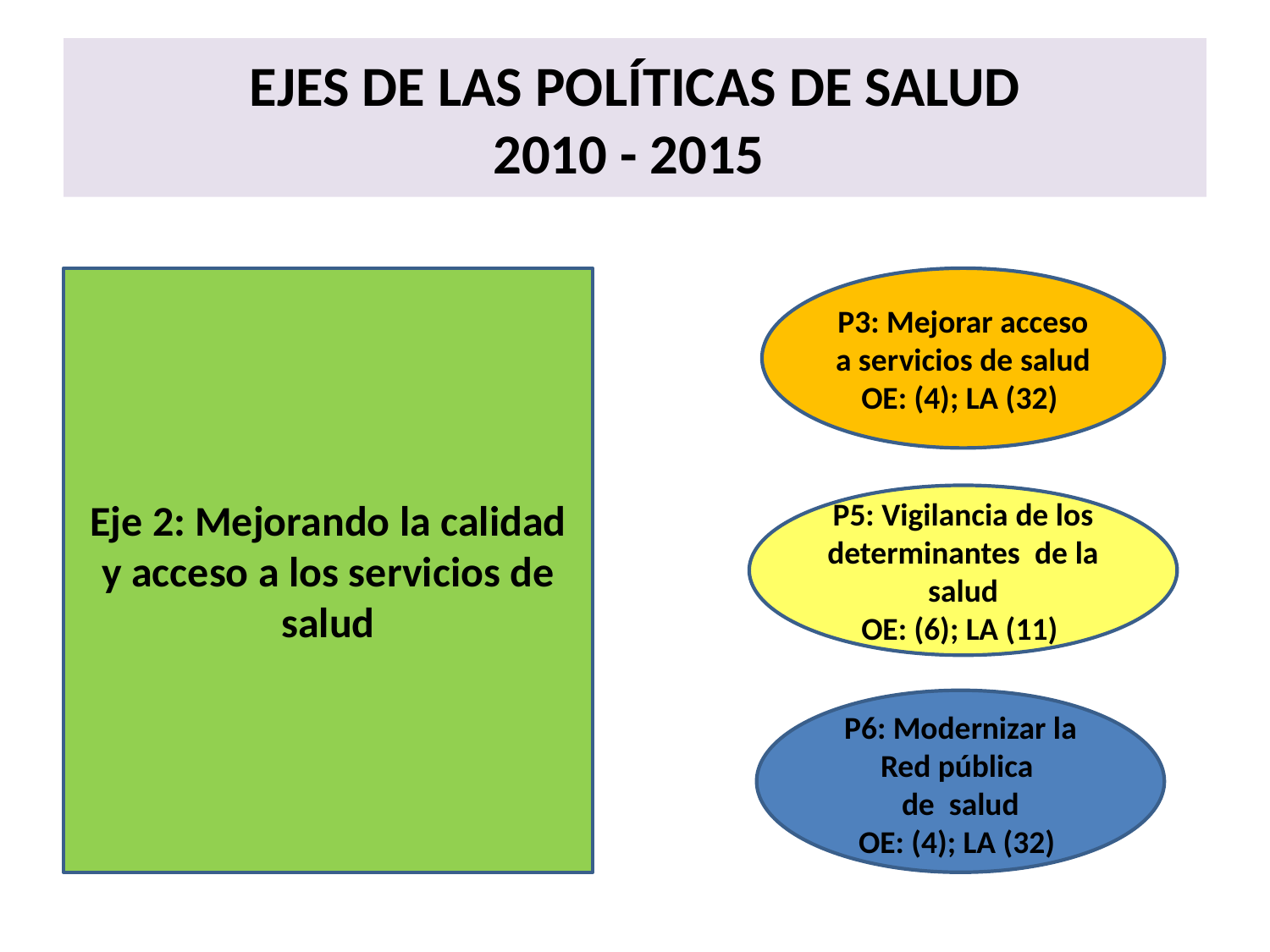

# EJES DE LAS POLÍTICAS DE SALUD 2010 - 2015
Eje 2: Mejorando la calidad y acceso a los servicios de salud
P3: Mejorar acceso a servicios de salud
OE: (4); LA (32)

P5: Vigilancia de los determinantes  de la salud
OE: (6); LA (11)

P6: Modernizar la Red pública
de  salud
OE: (4); LA (32)